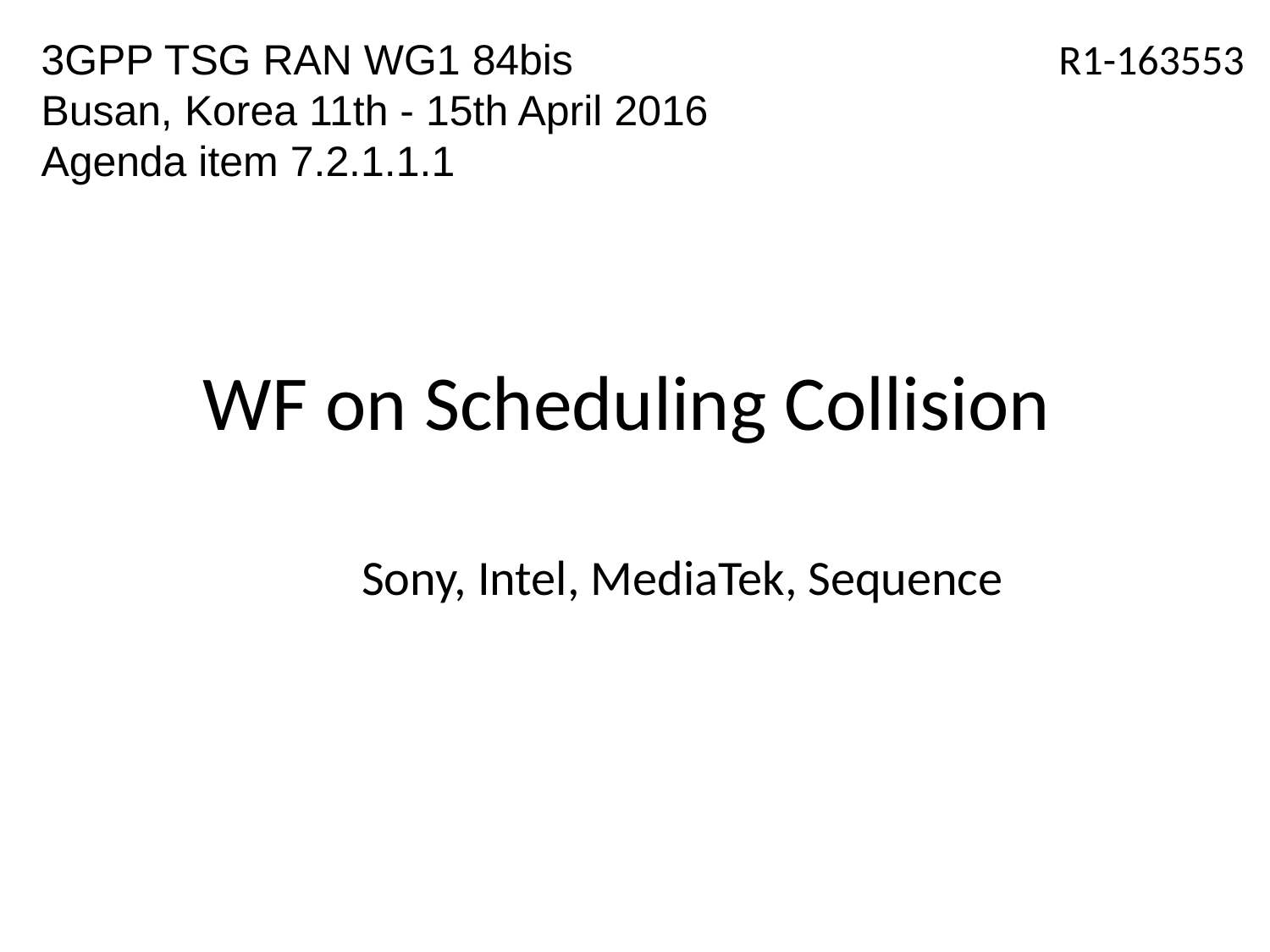

3GPP TSG RAN WG1 84bis
Busan, Korea 11th - 15th April 2016
Agenda item 7.2.1.1.1
R1-163553
# WF on Scheduling Collision
Sony, Intel, MediaTek, Sequence